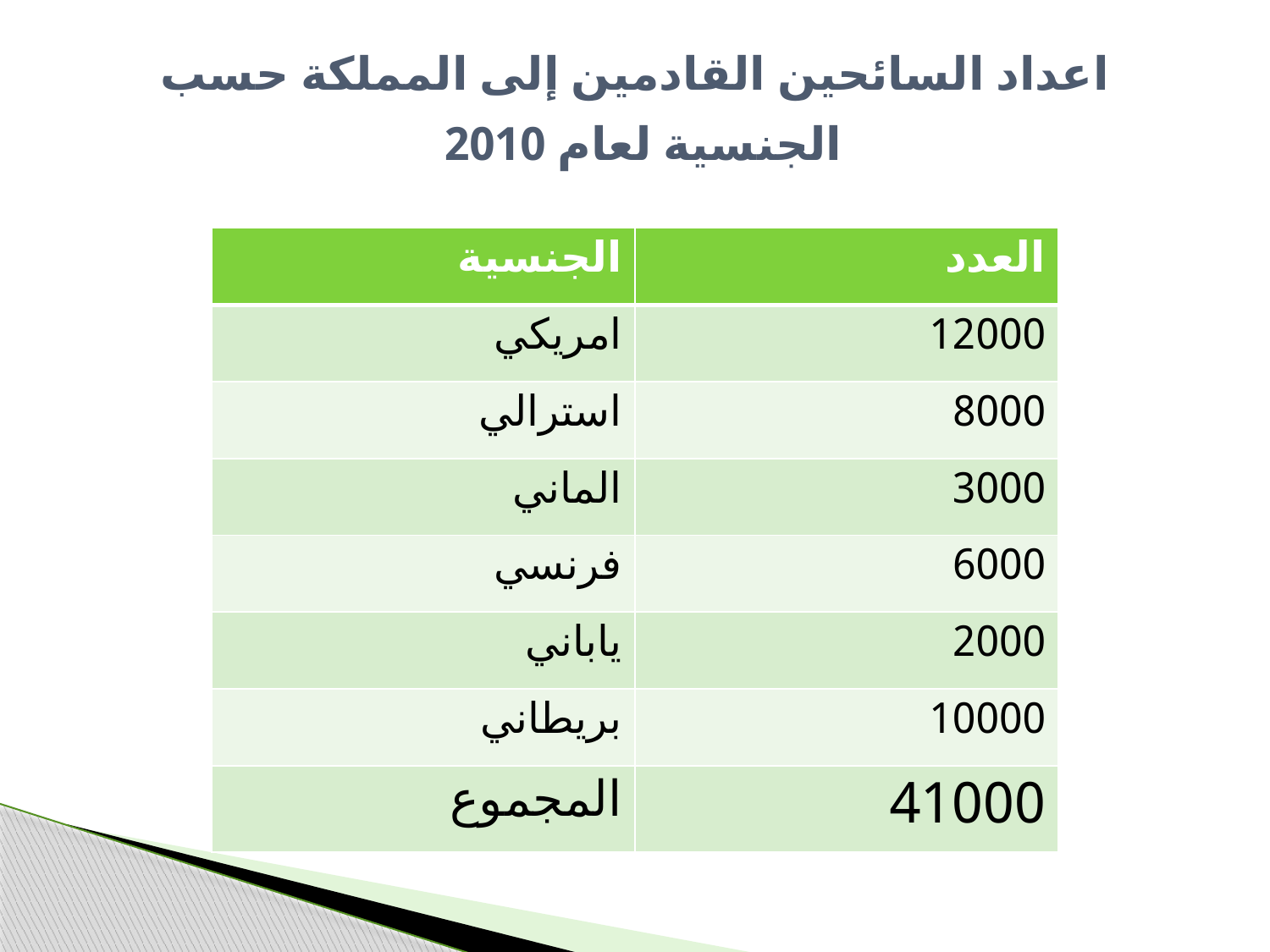

# اعداد السائحين القادمين إلى المملكة حسب الجنسية لعام 2010

| الجنسية | العدد |
| --- | --- |
| امريكي | 12000 |
| استرالي | 8000 |
| الماني | 3000 |
| فرنسي | 6000 |
| ياباني | 2000 |
| بريطاني | 10000 |
| المجموع | 41000 |